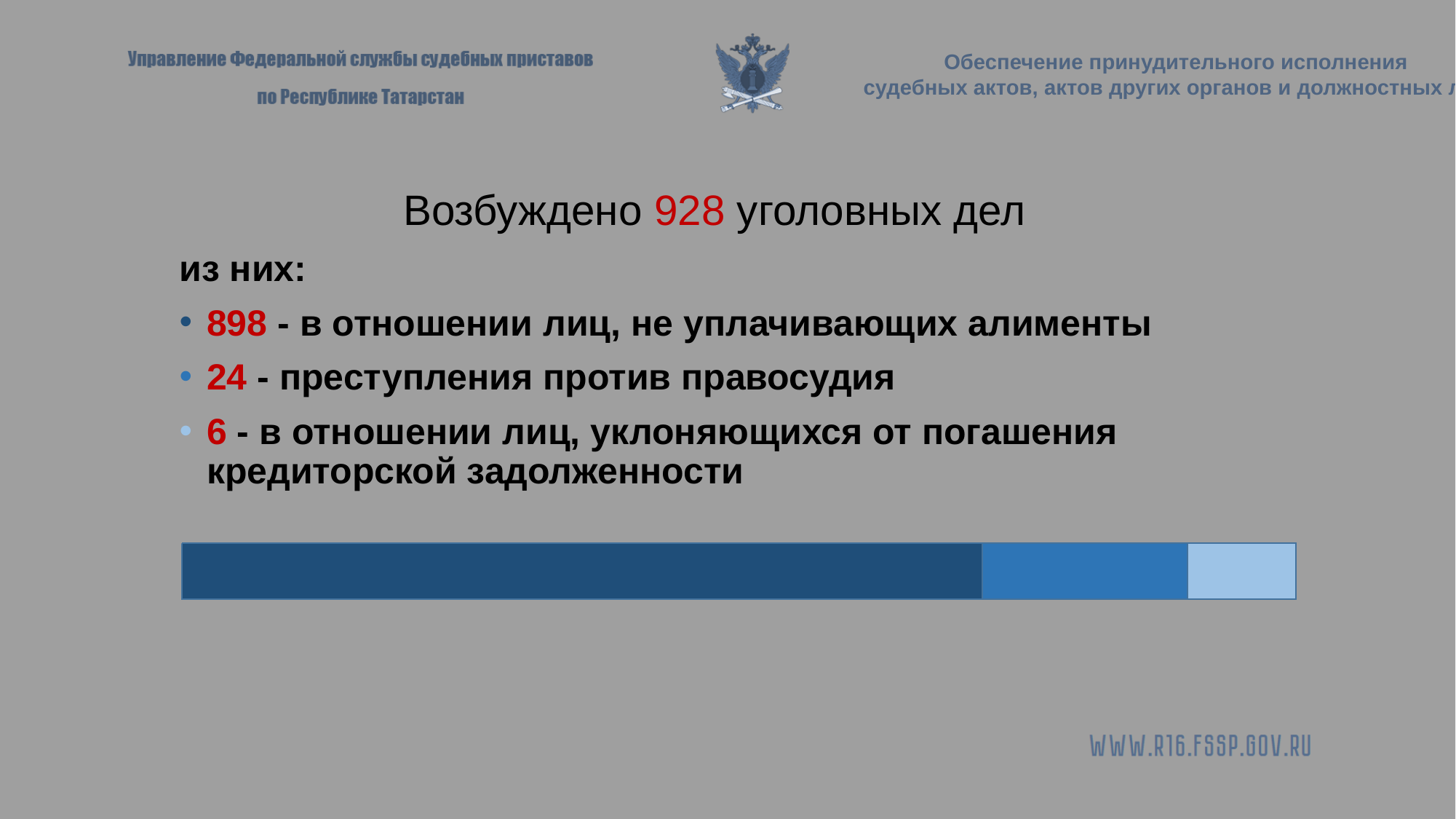

Обеспечение принудительного исполнения
судебных актов, актов других органов и должностных лиц
Возбуждено 928 уголовных дел
из них:
898 - в отношении лиц, не уплачивающих алименты
24 - преступления против правосудия
6 - в отношении лиц, уклоняющихся от погашения кредиторской задолженности